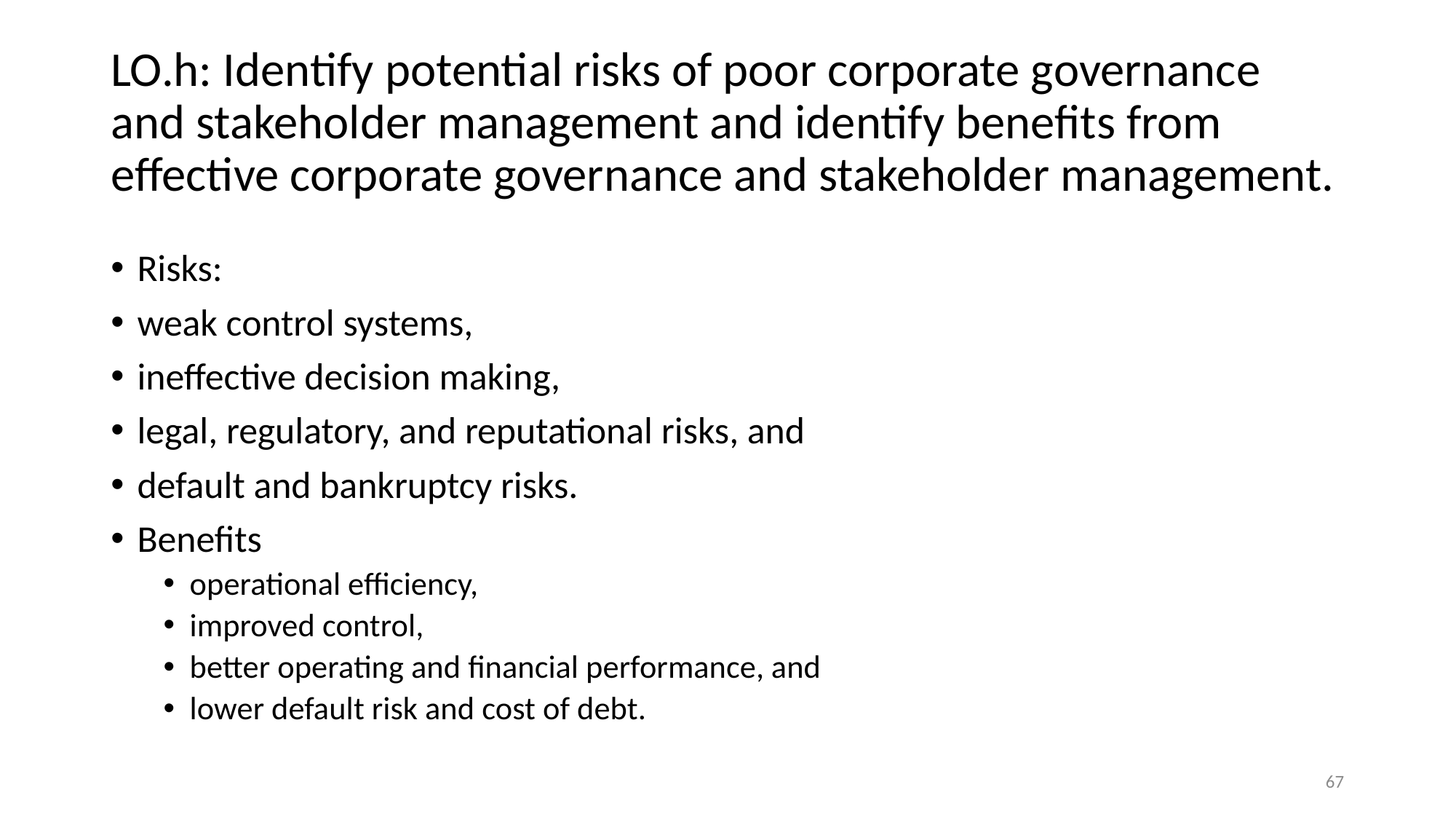

# LO.h: Identify potential risks of poor corporate governance and stakeholder management and identify benefits from effective corporate governance and stakeholder management.
Risks:
weak control systems,
ineffective decision making,
legal, regulatory, and reputational risks, and
default and bankruptcy risks.
Benefits
operational efficiency,
improved control,
better operating and financial performance, and
lower default risk and cost of debt.
67